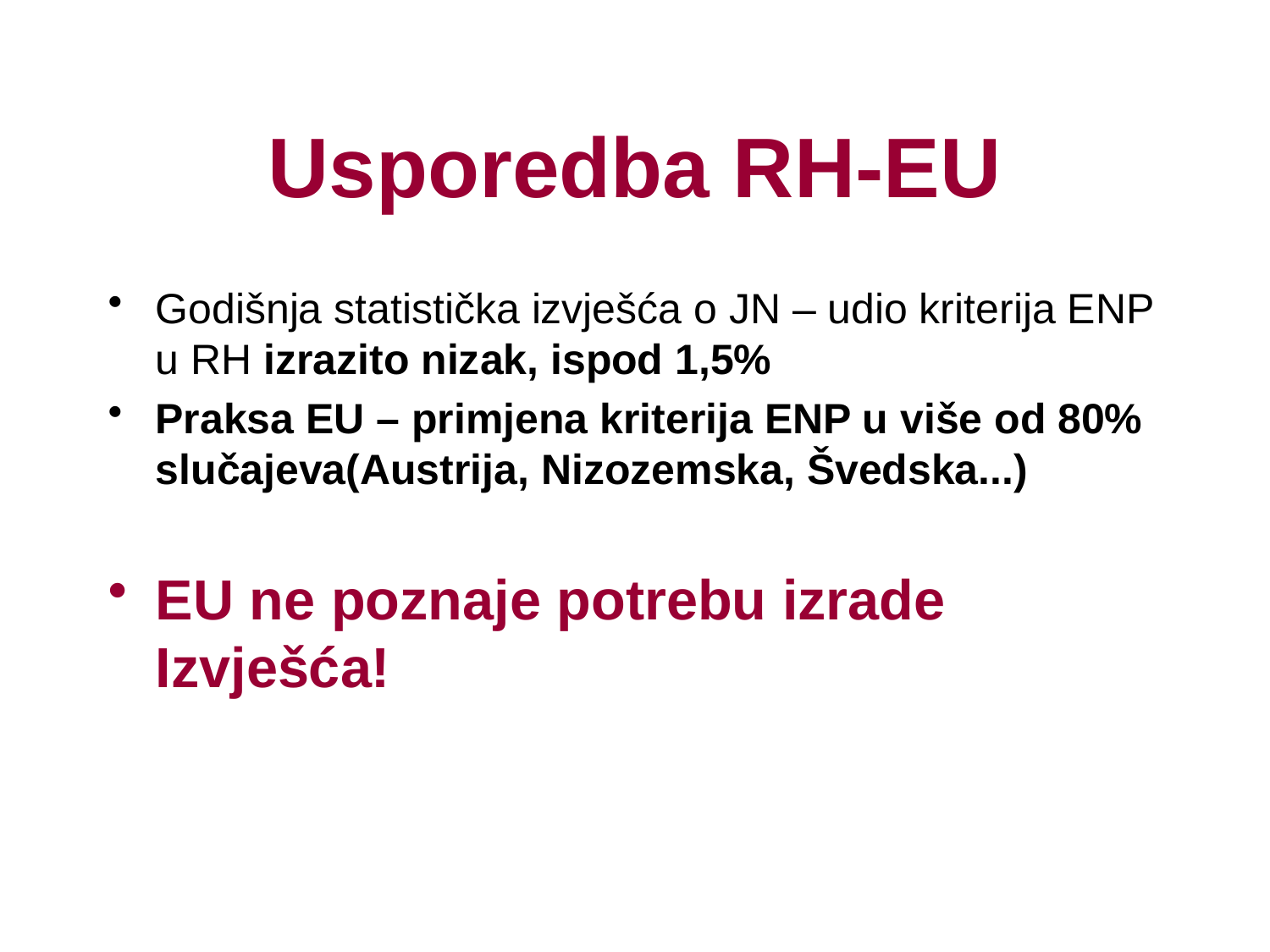

# Usporedba RH-EU
Godišnja statistička izvješća o JN – udio kriterija ENP u RH izrazito nizak, ispod 1,5%
Praksa EU – primjena kriterija ENP u više od 80% slučajeva(Austrija, Nizozemska, Švedska...)

EU ne poznaje potrebu izrade Izvješća!